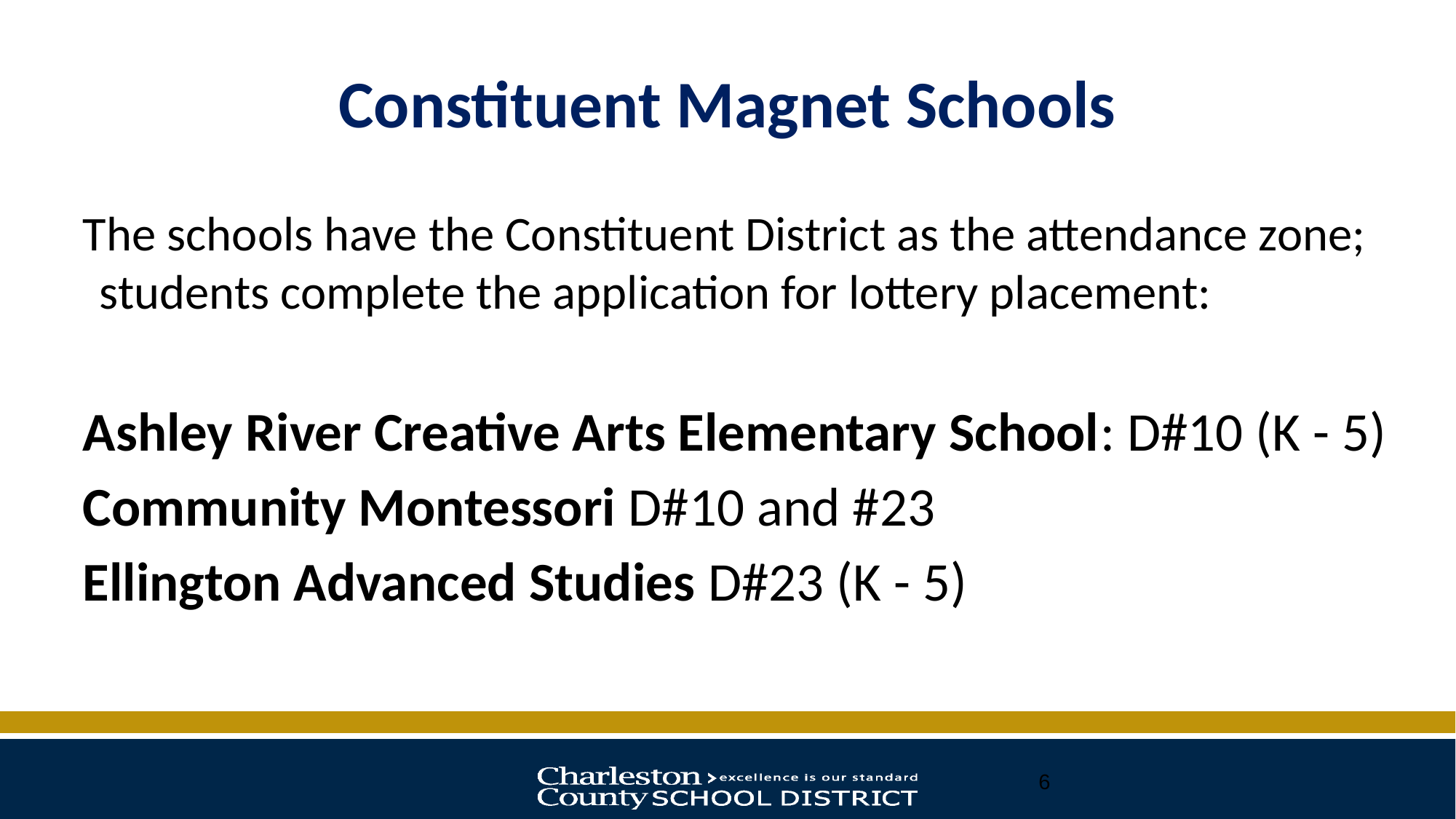

# Constituent Magnet Schools
The schools have the Constituent District as the attendance zone; students complete the application for lottery placement:

Ashley River Creative Arts Elementary School: D#10 (K - 5)
Community Montessori D#10 and #23
Ellington Advanced Studies D#23 (K - 5)

6